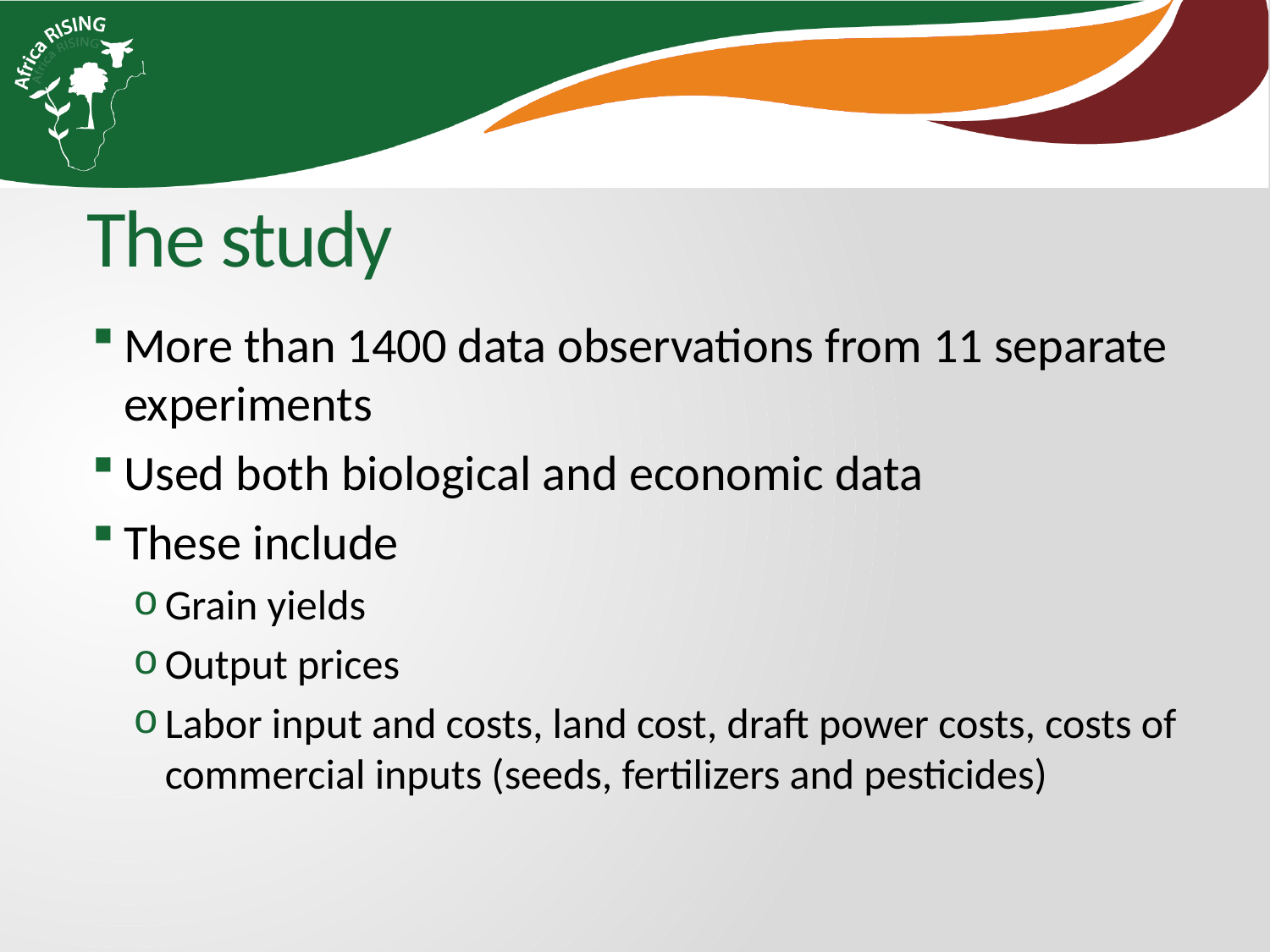

# The study
More than 1400 data observations from 11 separate experiments
Used both biological and economic data
These include
Grain yields
Output prices
Labor input and costs, land cost, draft power costs, costs of commercial inputs (seeds, fertilizers and pesticides)